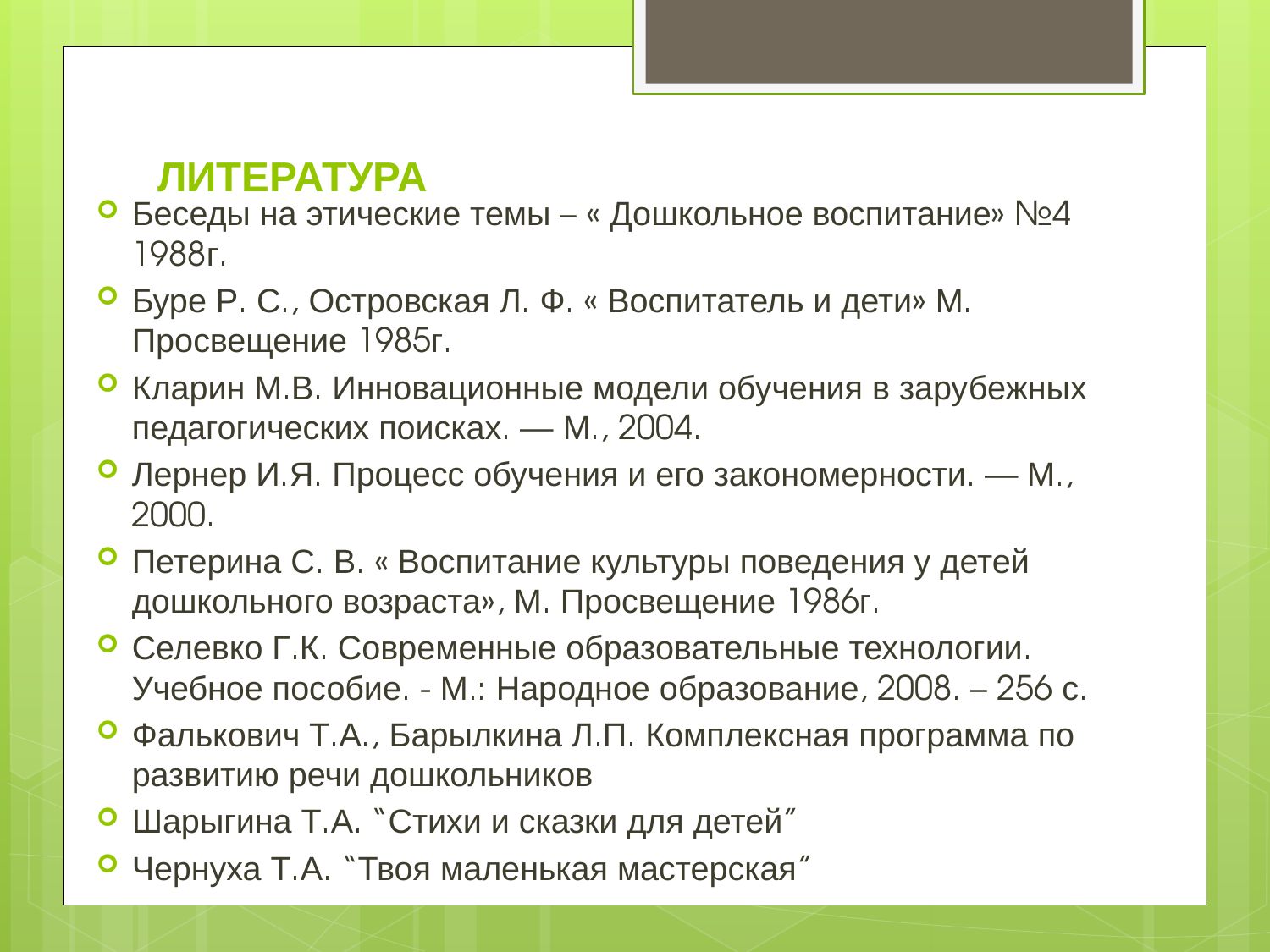

# ЛИТЕРАТУРА
Беседы на этические темы – « Дошкольное воспитание» №4 1988г.
Буре Р. С., Островская Л. Ф. « Воспитатель и дети» М. Просвещение 1985г.
Кларин М.В. Инновационные модели обучения в зарубежных педагогических поисках. — М., 2004.
Лернер И.Я. Процесс обучения и его закономерности. — М., 2000.
Петерина С. В. « Воспитание культуры поведения у детей дошкольного возраста», М. Просвещение 1986г.
Селевко Г.К. Современные образовательные технологии. Учебное пособие. - М.: Народное образование, 2008. – 256 с.
Фалькович Т.А., Барылкина Л.П. Комплексная программа по развитию речи дошкольников
Шарыгина Т.А. “Стихи и сказки для детей”
Чернуха Т.А. “Твоя маленькая мастерская”